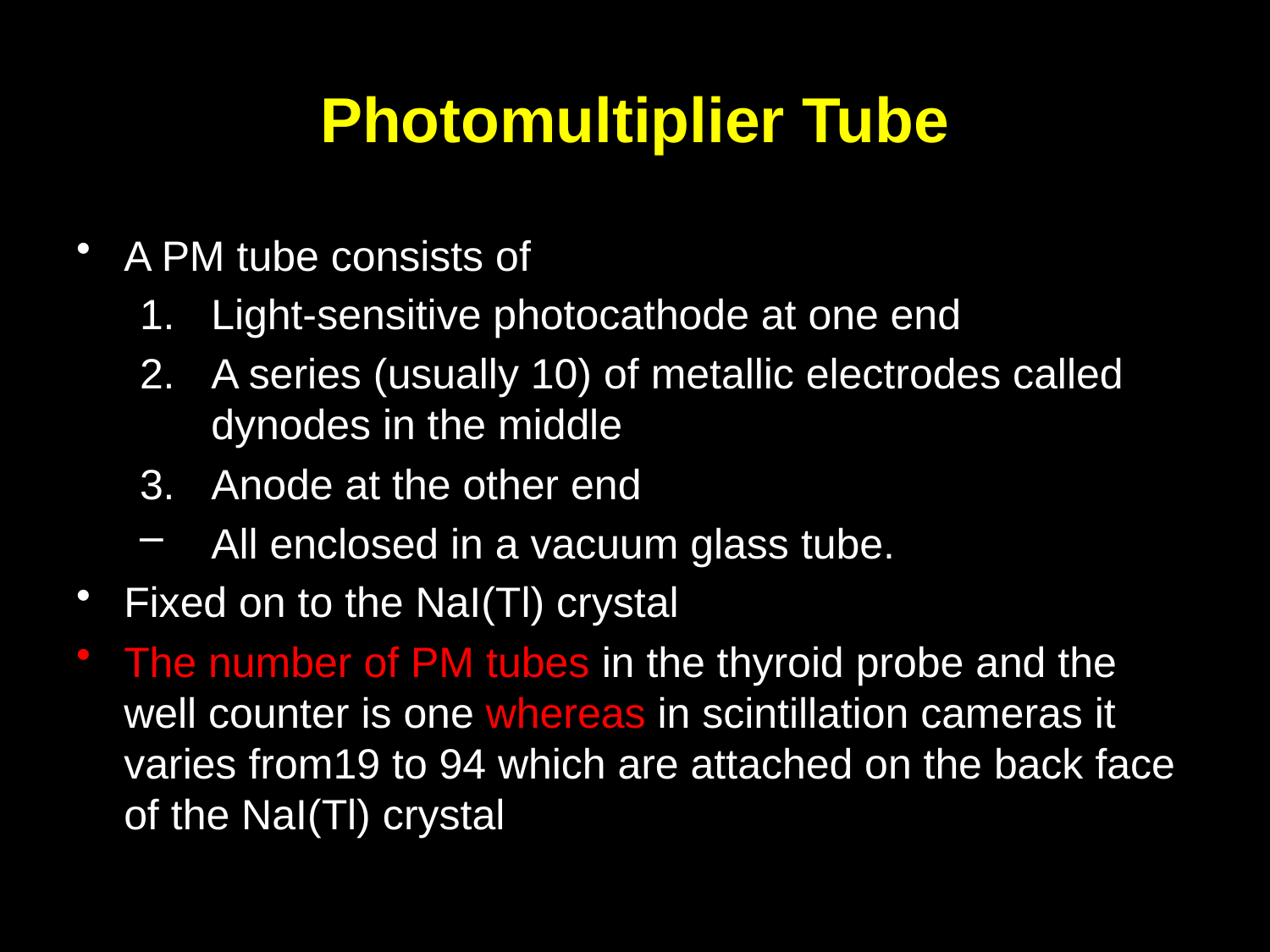

# Photomultiplier Tube
A PM tube consists of
Light-sensitive photocathode at one end
A series (usually 10) of metallic electrodes called dynodes in the middle
Anode at the other end
All enclosed in a vacuum glass tube.
Fixed on to the NaI(Tl) crystal
The number of PM tubes in the thyroid probe and the well counter is one whereas in scintillation cameras it varies from19 to 94 which are attached on the back face of the NaI(Tl) crystal